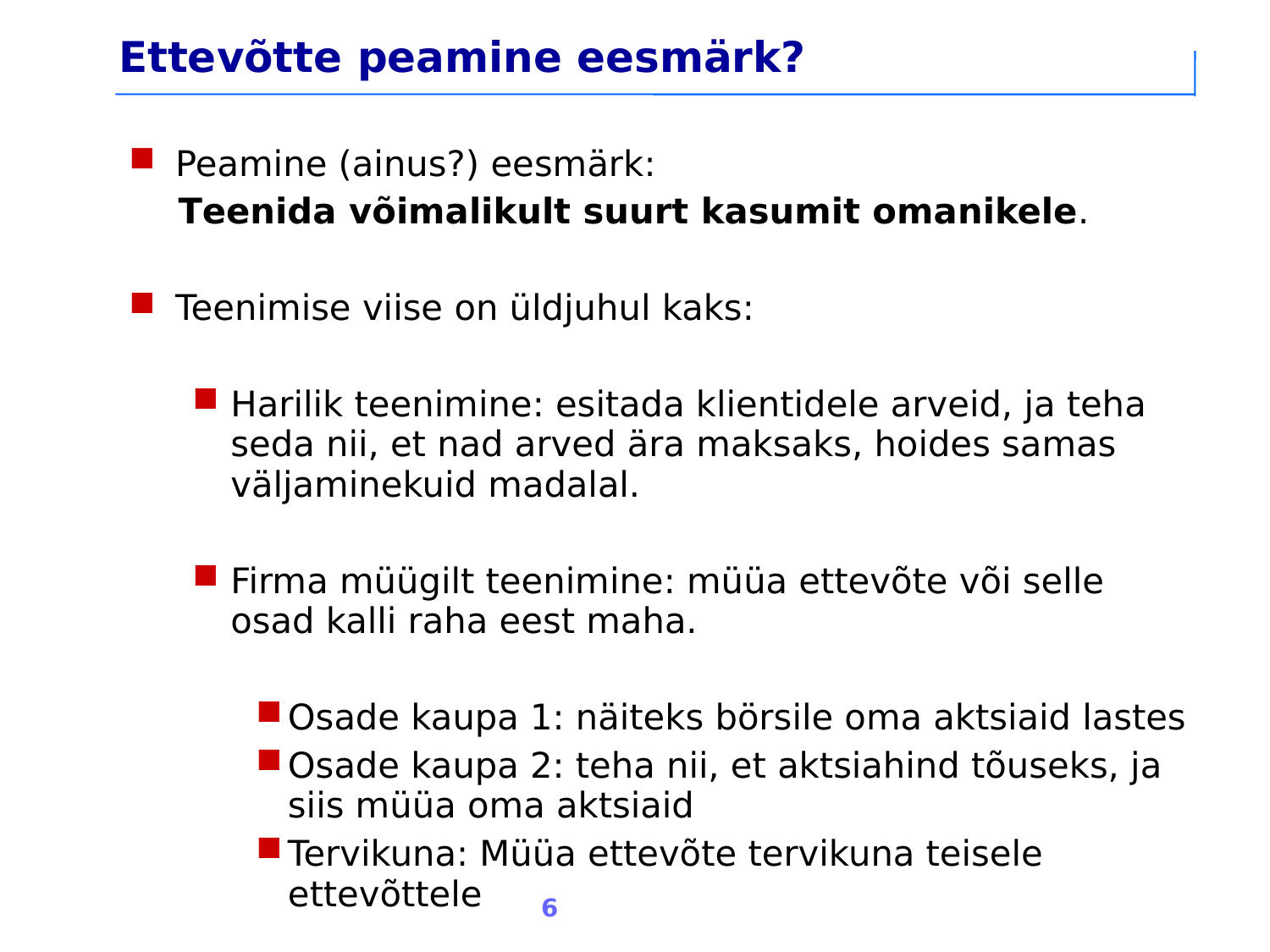

Ettevõtte peamine eesmärk?

Peamine (ainus?) eesmärk:
    Teenida võimalikult suurt kasumit omanikele.

Teenimise viise on üldjuhul kaks:

Harilik teenimine: esitada klientidele arveid, ja teha seda nii, et nad arved ära maksaks, hoides samas väljaminekuid madalal.

Firma müügilt teenimine: müüa ettevõte või selle osad kalli raha eest maha.

Osade kaupa 1: näiteks börsile oma aktsiaid lastes
Osade kaupa 2: teha nii, et aktsiahind tõuseks, ja siis müüa oma aktsiaid
Tervikuna: Müüa ettevõte tervikuna teisele ettevõttele